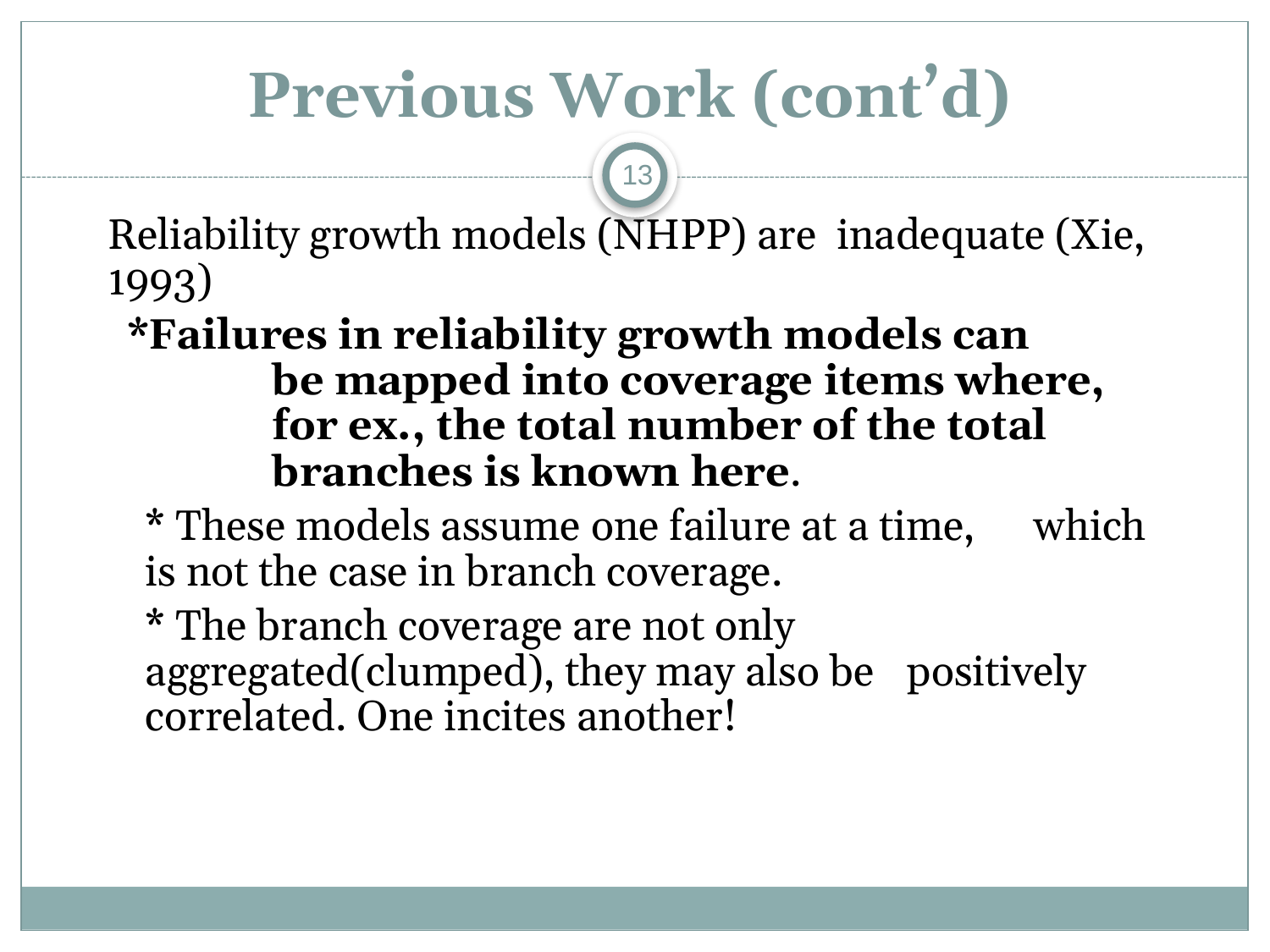

# Previous Work (cont’d)
13
Reliability growth models (NHPP) are  inadequate (Xie, 1993)
  *Failures in reliability growth models can 	be mapped into coverage items where, 	for ex., the total number of the total 	branches is known here.
 	* These models assume one failure at a time, 	which is not the case in branch coverage.
 	* The branch coverage are not only 	aggregated(clumped), they may also be 	positively correlated. One incites another!